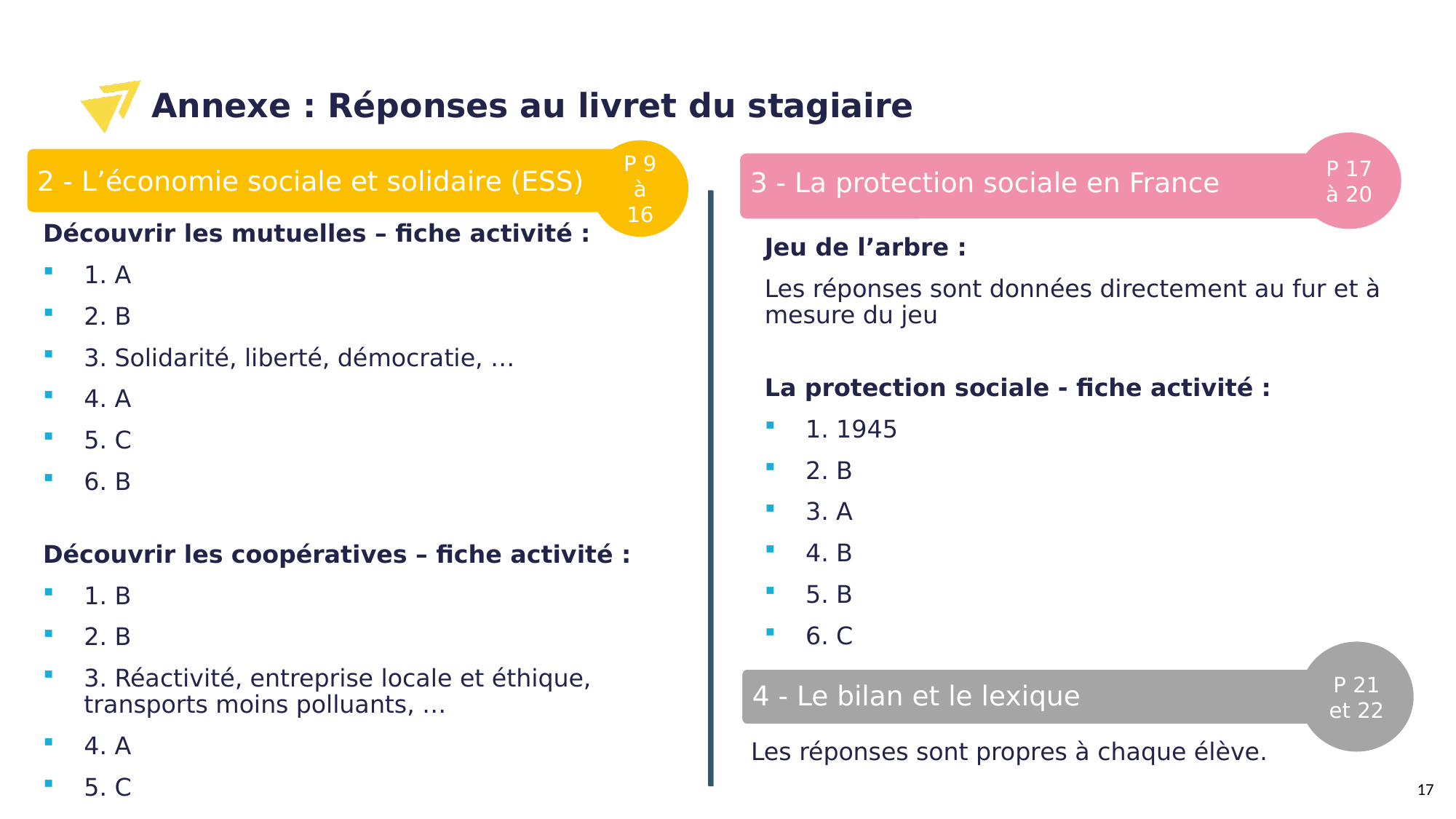

Annexe : Réponses au livret du stagiaire
P 17 à 20
P 9 à 16

2 - L’économie sociale et solidaire (ESS)
3 - La protection sociale en France
Découvrir les mutuelles – fiche activité :
1. A
2. B
3. Solidarité, liberté, démocratie, …
4. A
5. C
6. B

Découvrir les coopératives – fiche activité :
1. B
2. B
3. Réactivité, entreprise locale et éthique, transports moins polluants, …
4. A
5. C

Jeu de l’arbre :
Les réponses sont données directement au fur et à mesure du jeu

La protection sociale - fiche activité :
1. 1945
2. B
3. A
4. B
5. B
6. C

P 21 et 22

4 - Le bilan et le lexique
Les réponses sont propres à chaque élève.
17